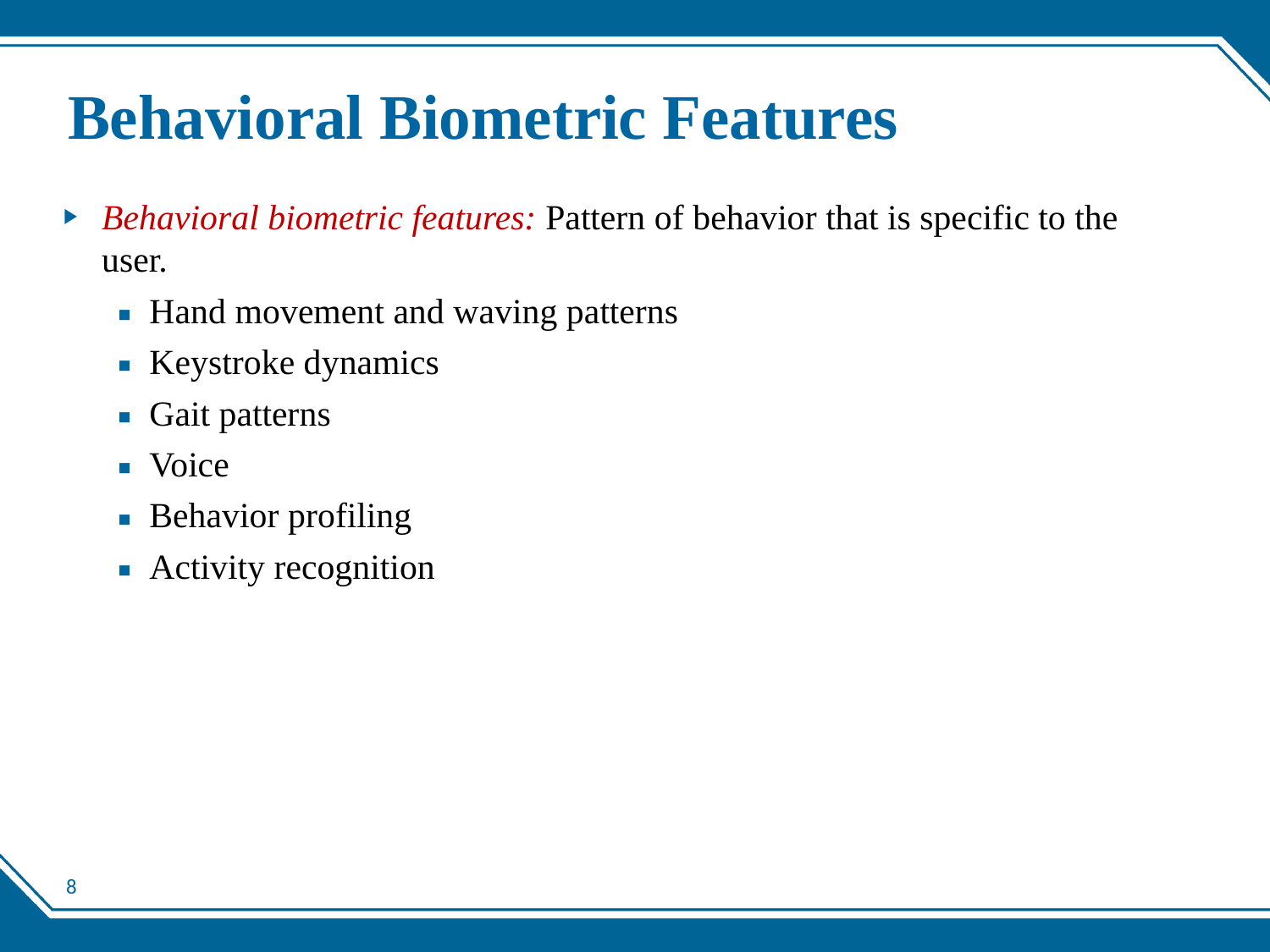

# Behavioral Biometric Features
Behavioral biometric features: Pattern of behavior that is specific to the user.
Hand movement and waving patterns
Keystroke dynamics
Gait patterns
Voice
Behavior profiling
Activity recognition